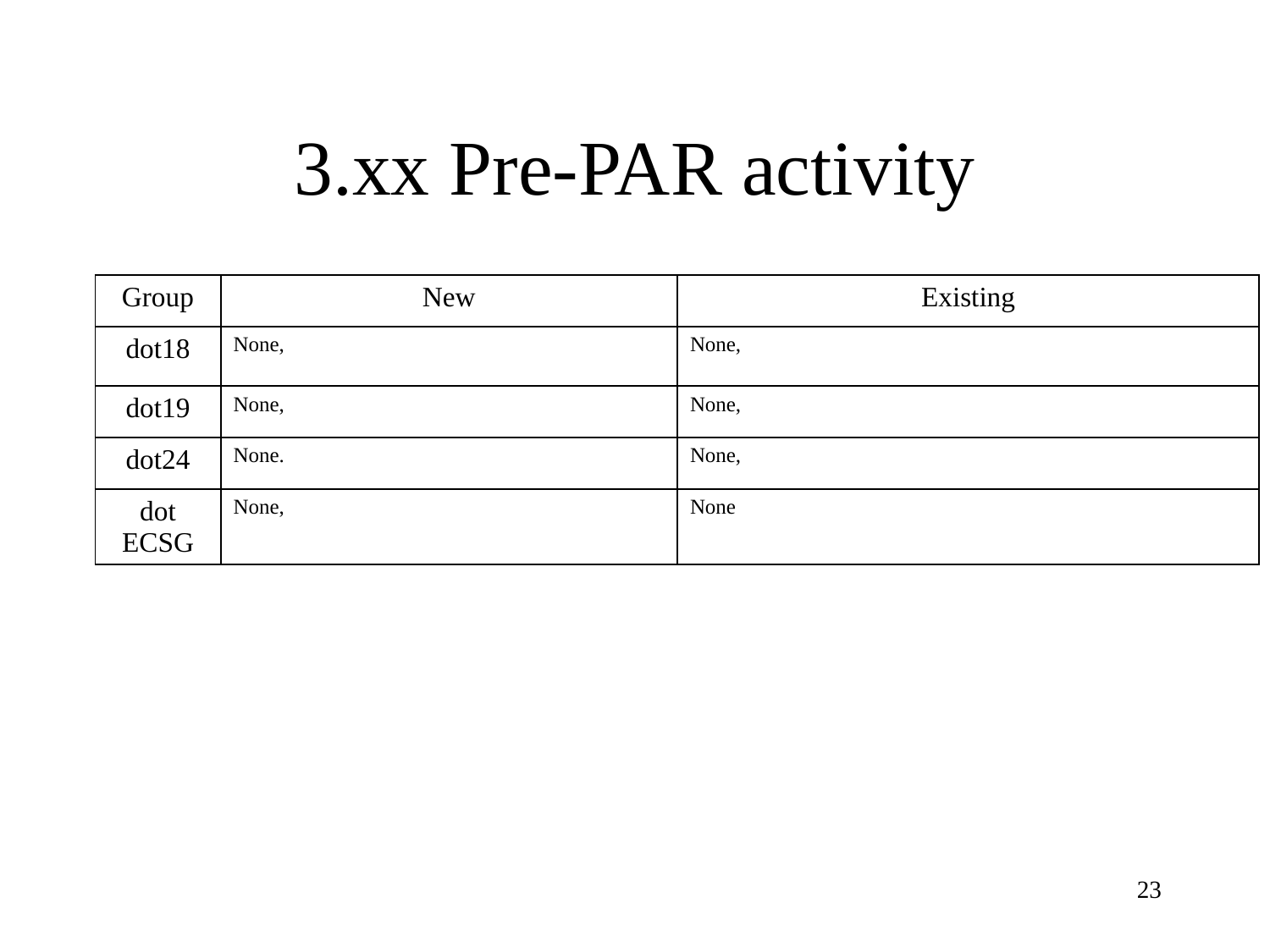

# 3.xx Pre-PAR activity
| Group | New | Existing |
| --- | --- | --- |
| dot18 | None, | None, |
| dot19 | None, | None, |
| dot24 | None. | None, |
| dot ECSG | None, | None |
23